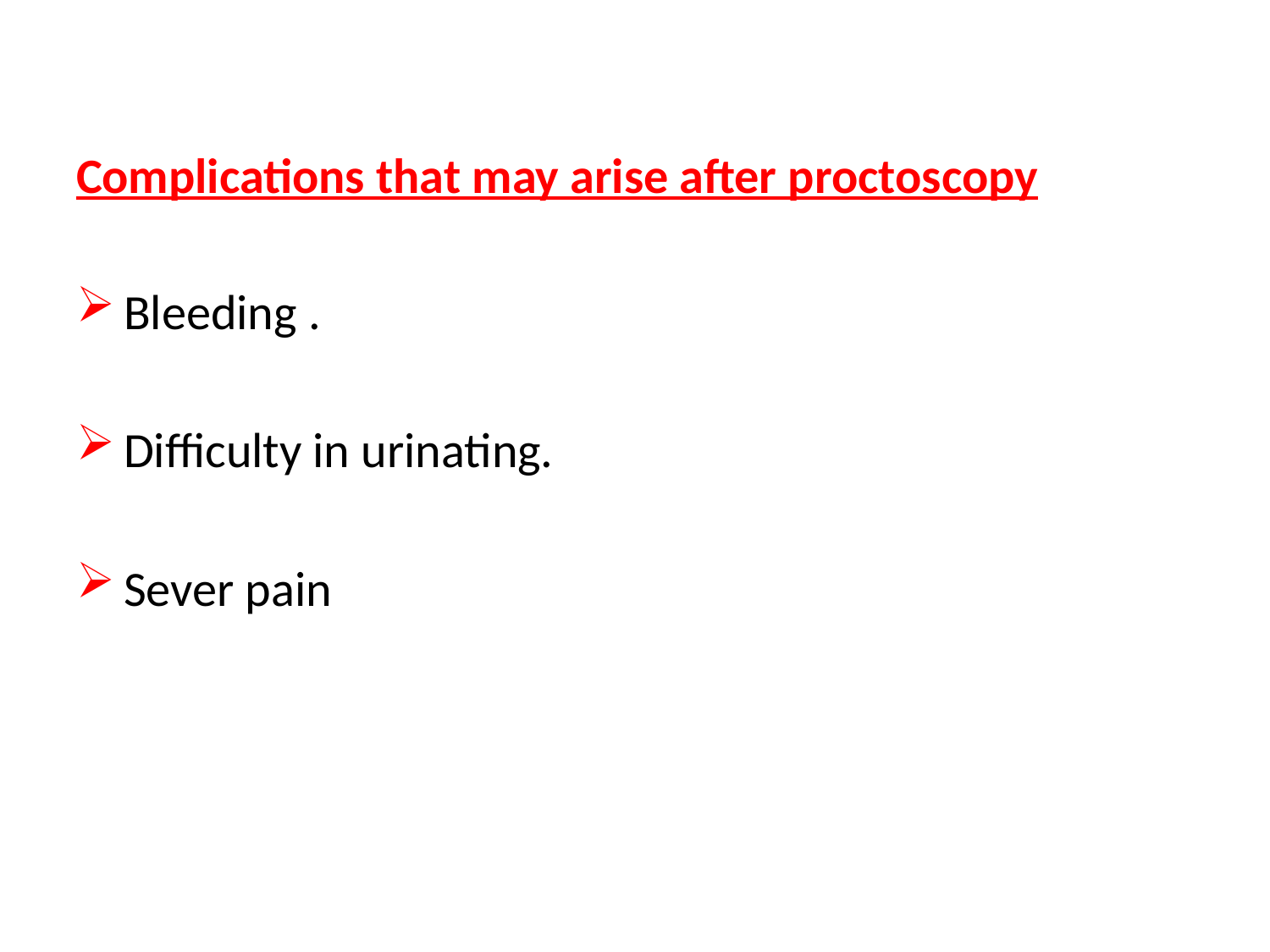

Complications that may arise after proctoscopy
Bleeding .

Difficulty in urinating.

Sever pain